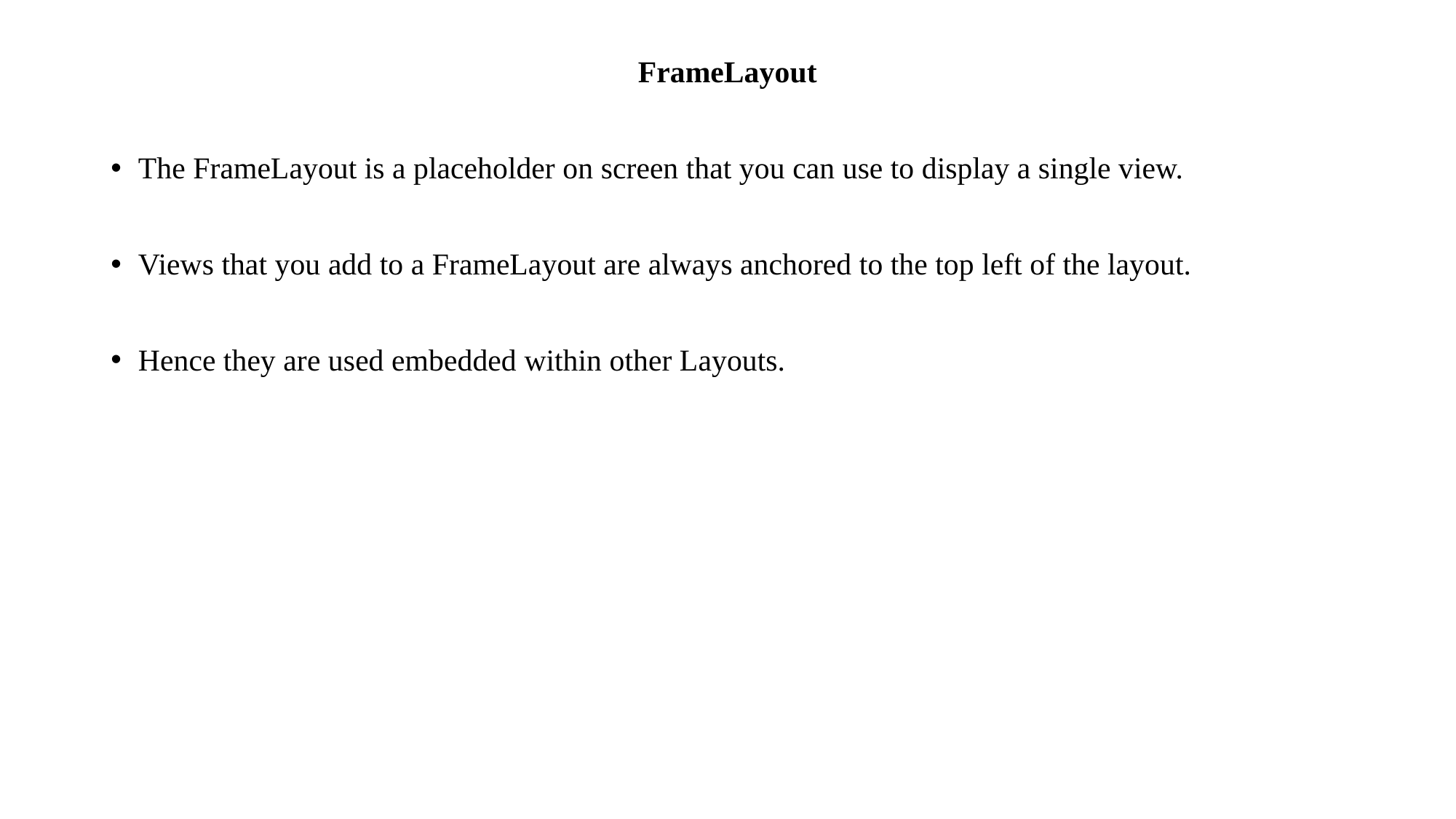

FrameLayout

The FrameLayout is a placeholder on screen that you can use to display a single view.

Views that you add to a FrameLayout are always anchored to the top left of the layout.

Hence they are used embedded within other Layouts.